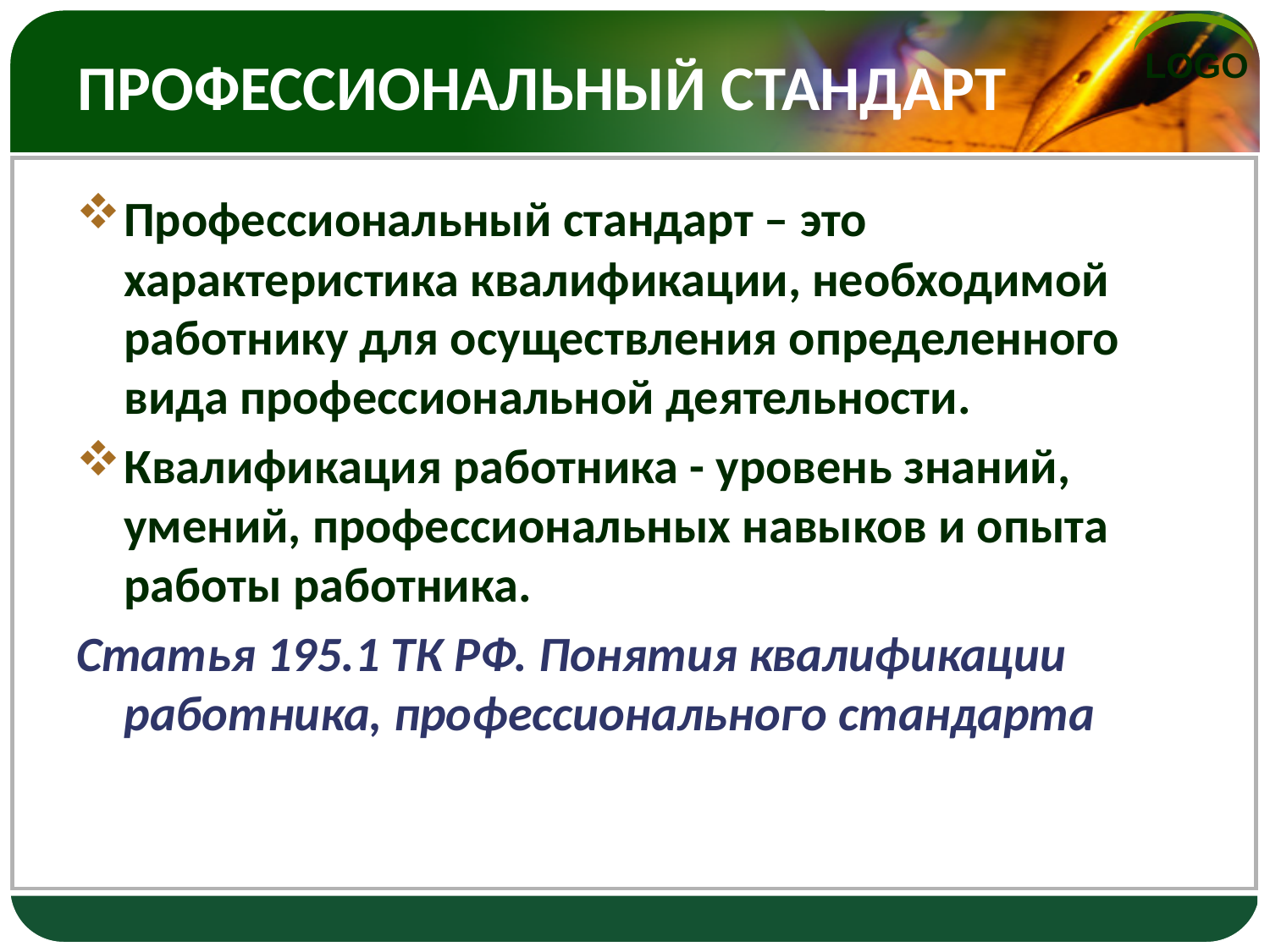

# ПРОФЕССИОНАЛЬНЫЙ СТАНДАРТ
Профессиональный стандарт – это характеристика квалификации, необходимой работнику для осуществления определенного вида профессиональной деятельности.
Квалификация работника - уровень знаний, умений, профессиональных навыков и опыта работы работника.
Статья 195.1 ТК РФ. Понятия квалификации работника, профессионального стандарта